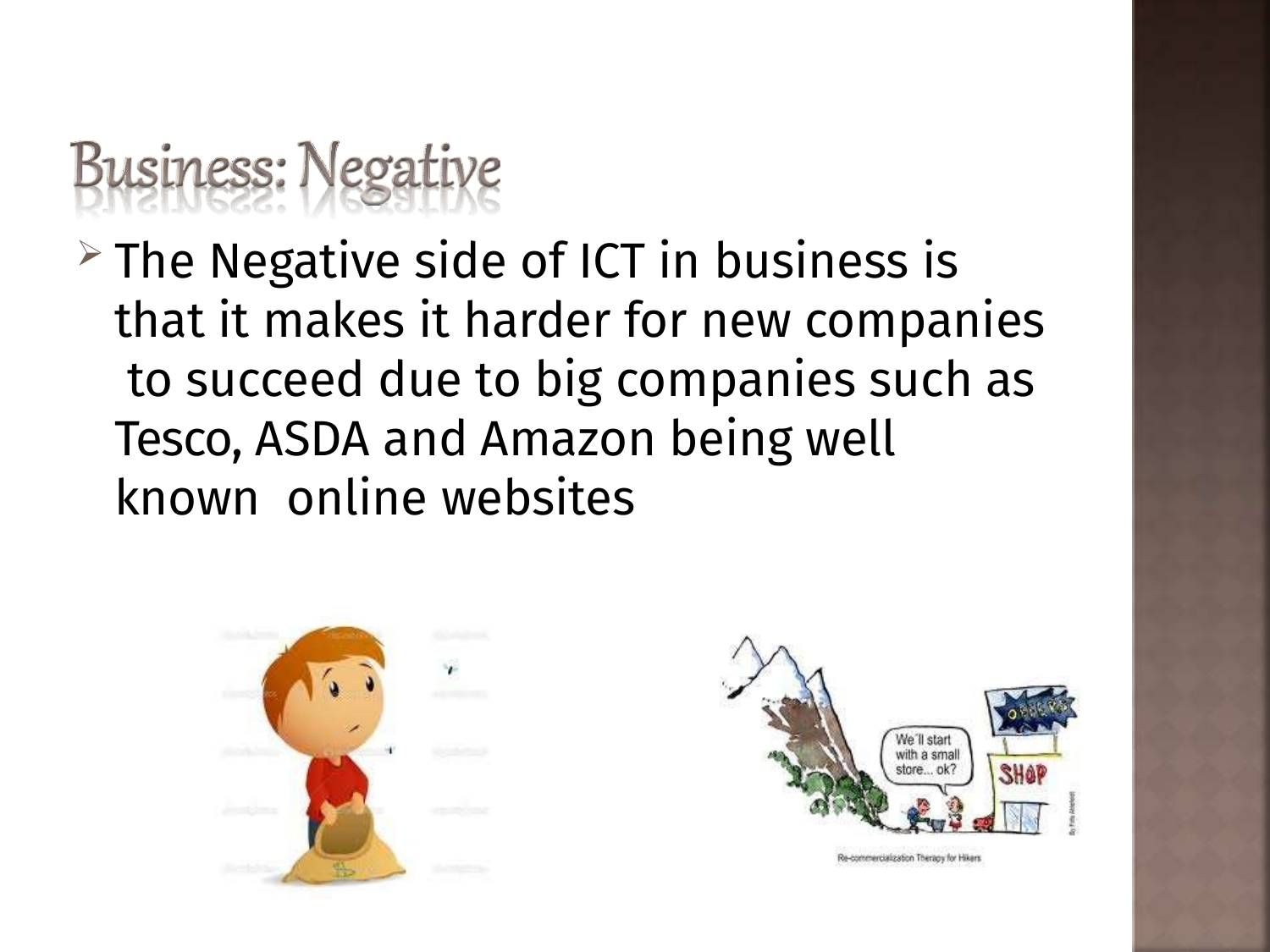

The Negative side of ICT in business is  that it makes it harder for new companies  to succeed due to big companies such as  Tesco, ASDA and Amazon being well known  online websites